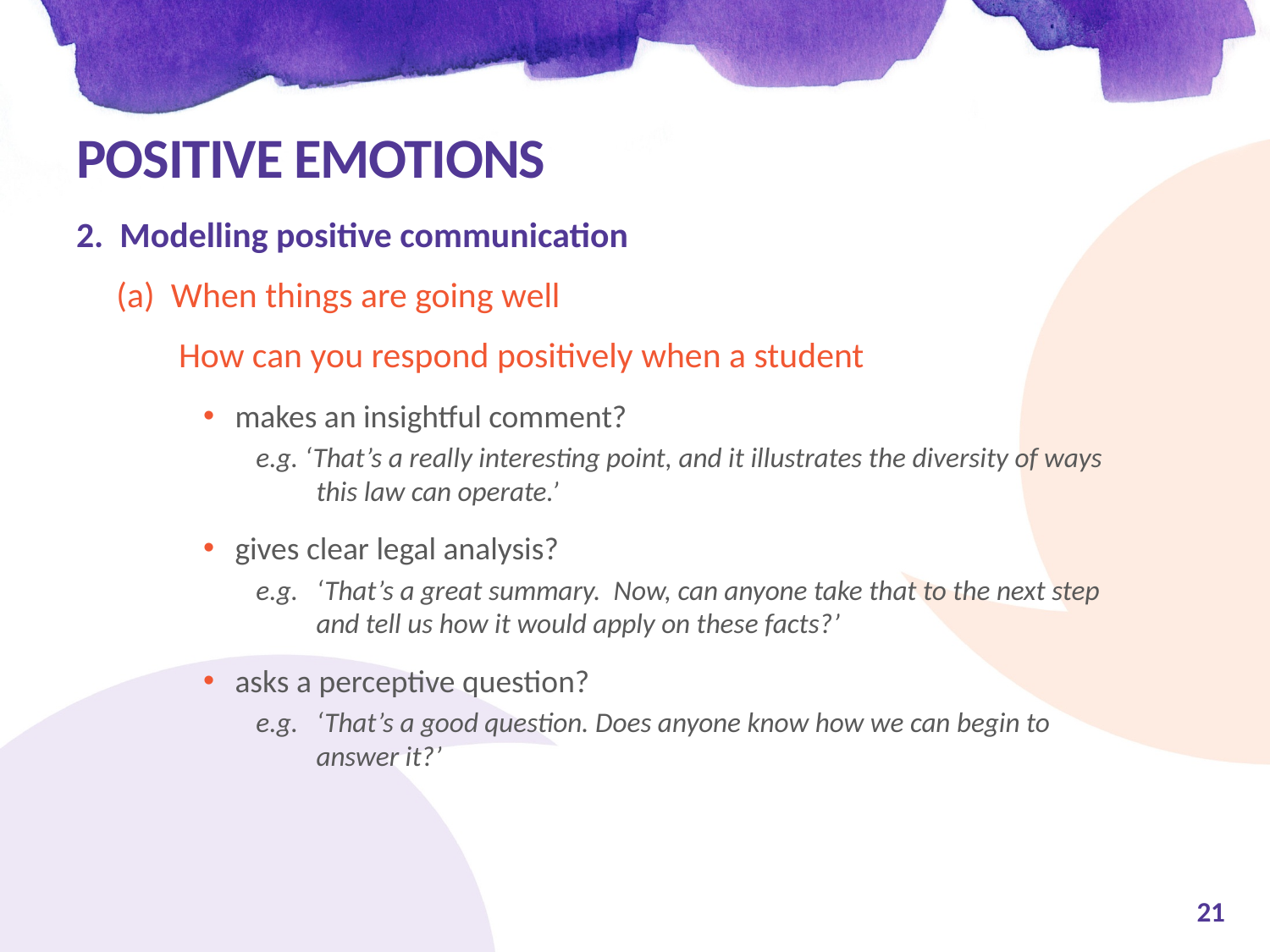

# Positive emotions
2.  Modelling positive communication
     (a)  When things are going well
        How can you respond positively when a student
makes an insightful comment?
e.g. ‘That’s a really interesting point, and it illustrates the diversity of ways this law can operate.’
gives clear legal analysis?
e.g.	‘That’s a great summary.  Now, can anyone take that to the next step and tell us how it would apply on these facts?’
asks a perceptive question?
e.g.	‘That’s a good question. Does anyone know how we can begin to answer it?’
21